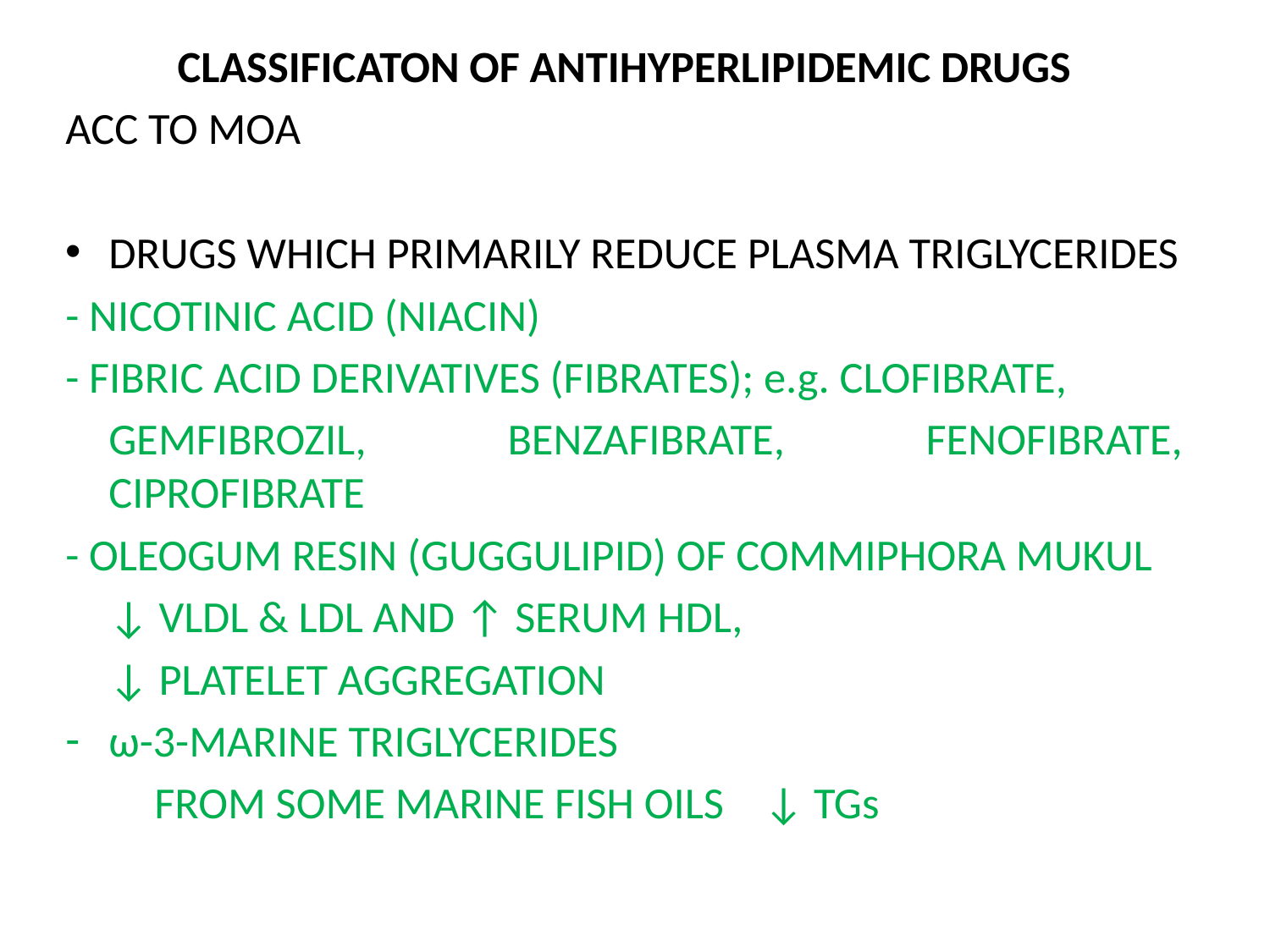

CLASSIFICATON OF ANTIHYPERLIPIDEMIC DRUGS
ACC TO MOA

DRUGS WHICH PRIMARILY REDUCE PLASMA TRIGLYCERIDES
- NICOTINIC ACID (NIACIN)
- FIBRIC ACID DERIVATIVES (FIBRATES); e.g. CLOFIBRATE,
	GEMFIBROZIL, BENZAFIBRATE, FENOFIBRATE, CIPROFIBRATE
- OLEOGUM RESIN (GUGGULIPID) OF COMMIPHORA MUKUL
	↓ VLDL & LDL AND ↑ SERUM HDL,
	↓ PLATELET AGGREGATION
ω-3-MARINE TRIGLYCERIDES
	FROM SOME MARINE FISH OILS    ↓ TGs